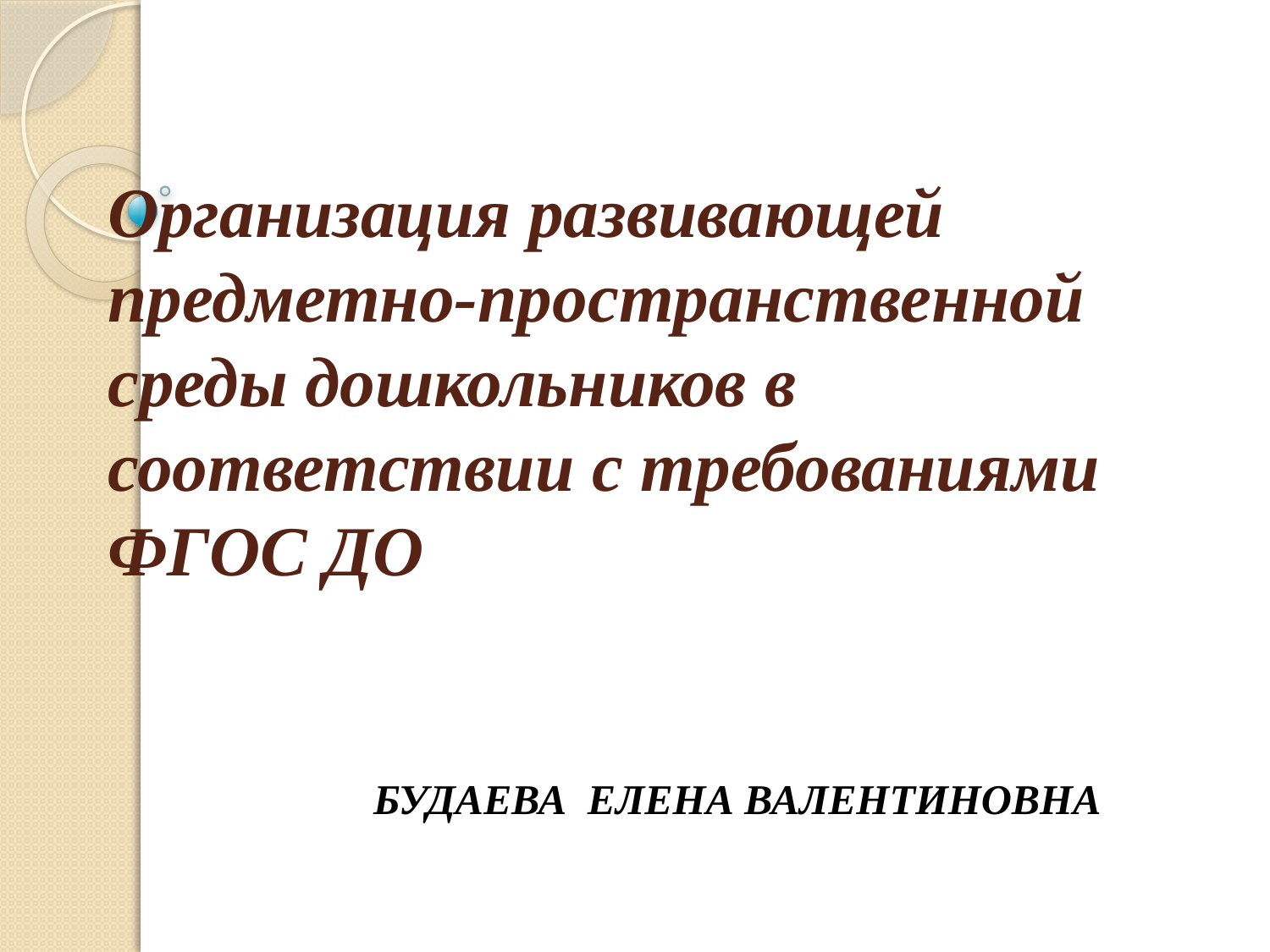

# Организация развивающей предметно-пространственной среды дошкольников в соответствии с требованиями ФГОС ДО
БУДАЕВА  ЕЛЕНА ВАЛЕНТИНОВНА